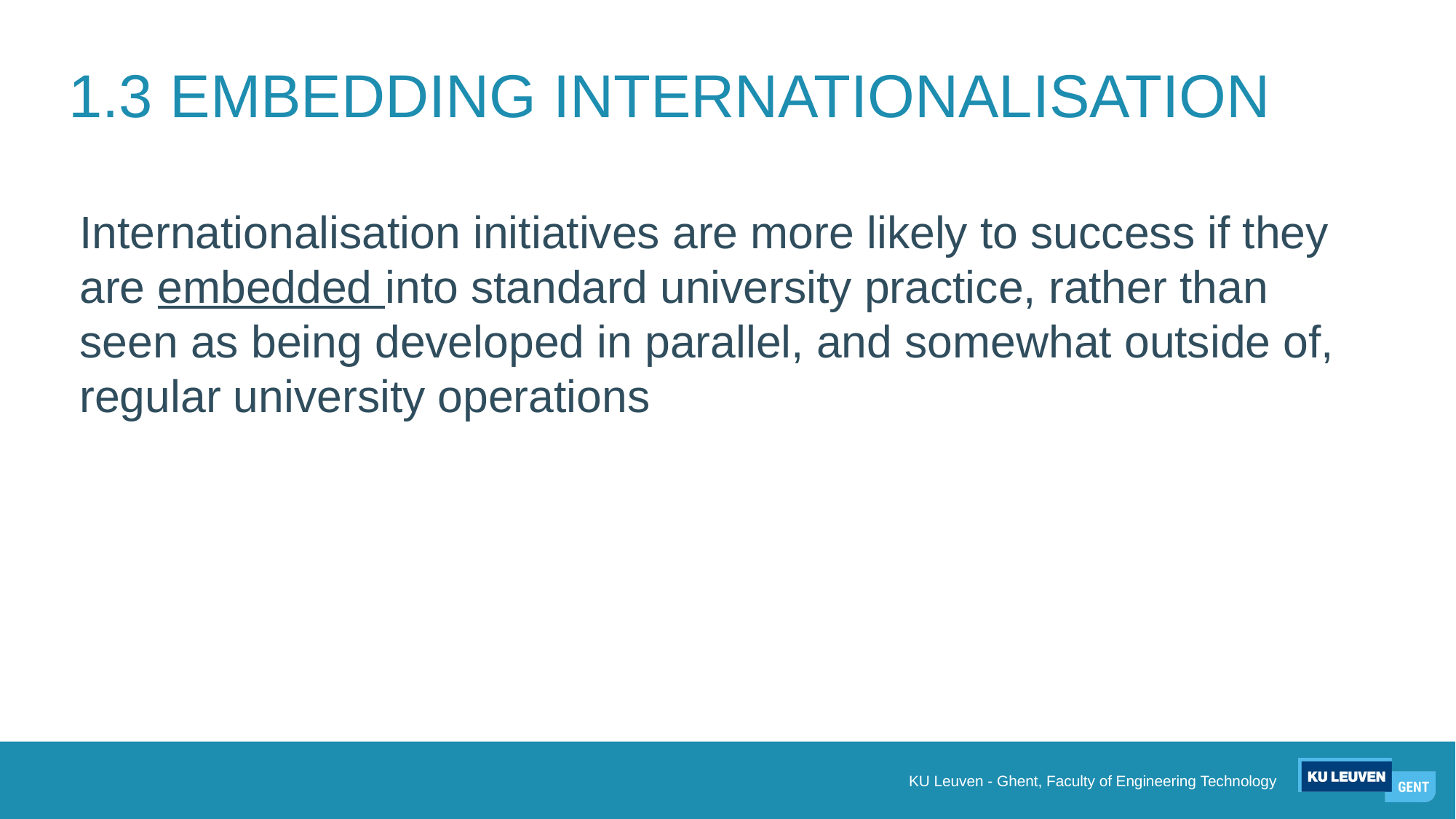

# 1.3 EMBEDDING INTERNATIONALISATION
Internationalisation initiatives are more likely to success if they are embedded into standard university practice, rather than seen as being developed in parallel, and somewhat outside of, regular university operations

KU Leuven - Ghent, Faculty of Engineering Technology